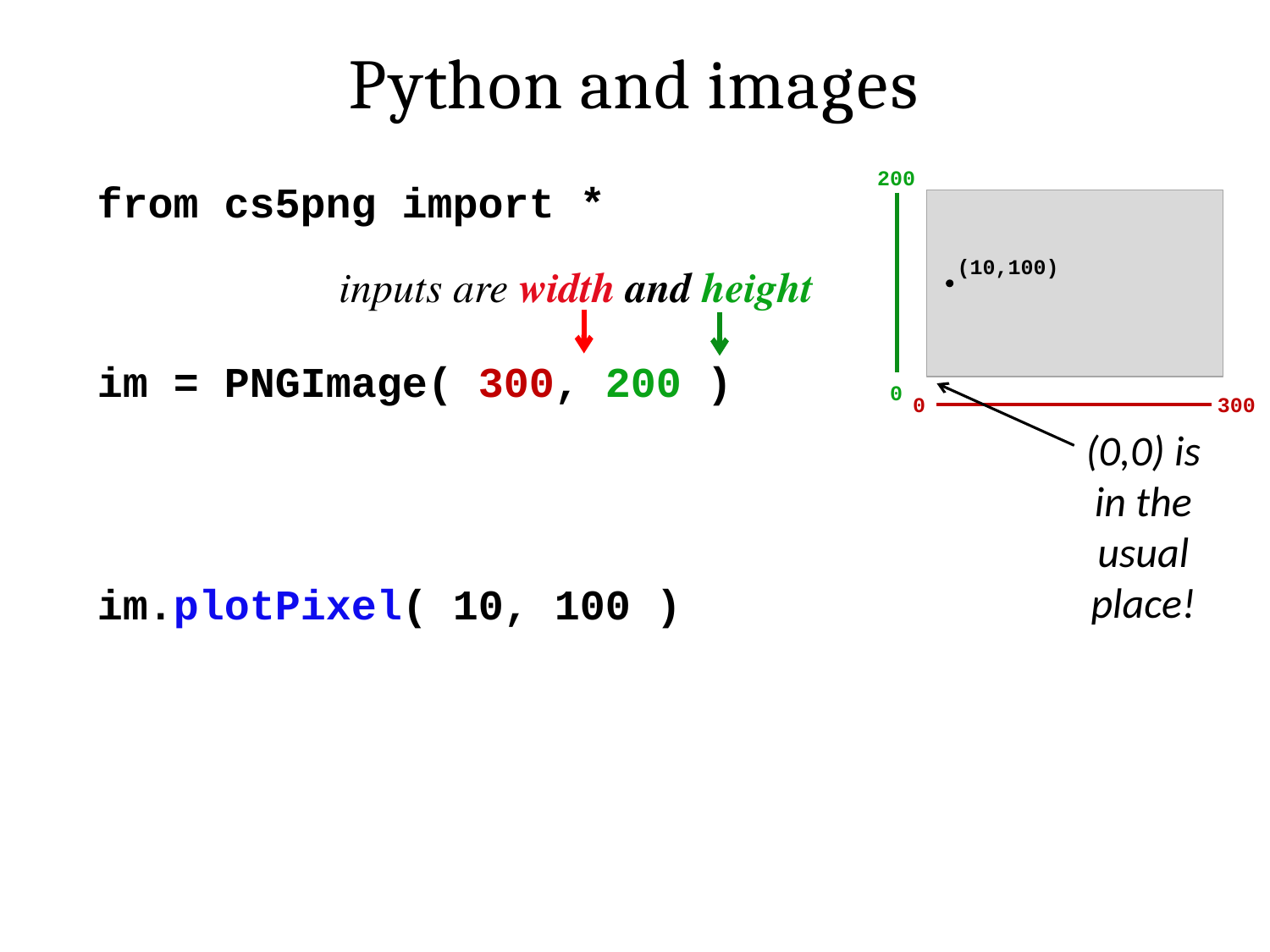

Python and images
200
from cs5png import *

(10,100)
inputs are width and height

im = PNGImage( 300, 200 )
0
0
300
(0,0) is in the usual place!
im.plotPixel( 10, 100 )